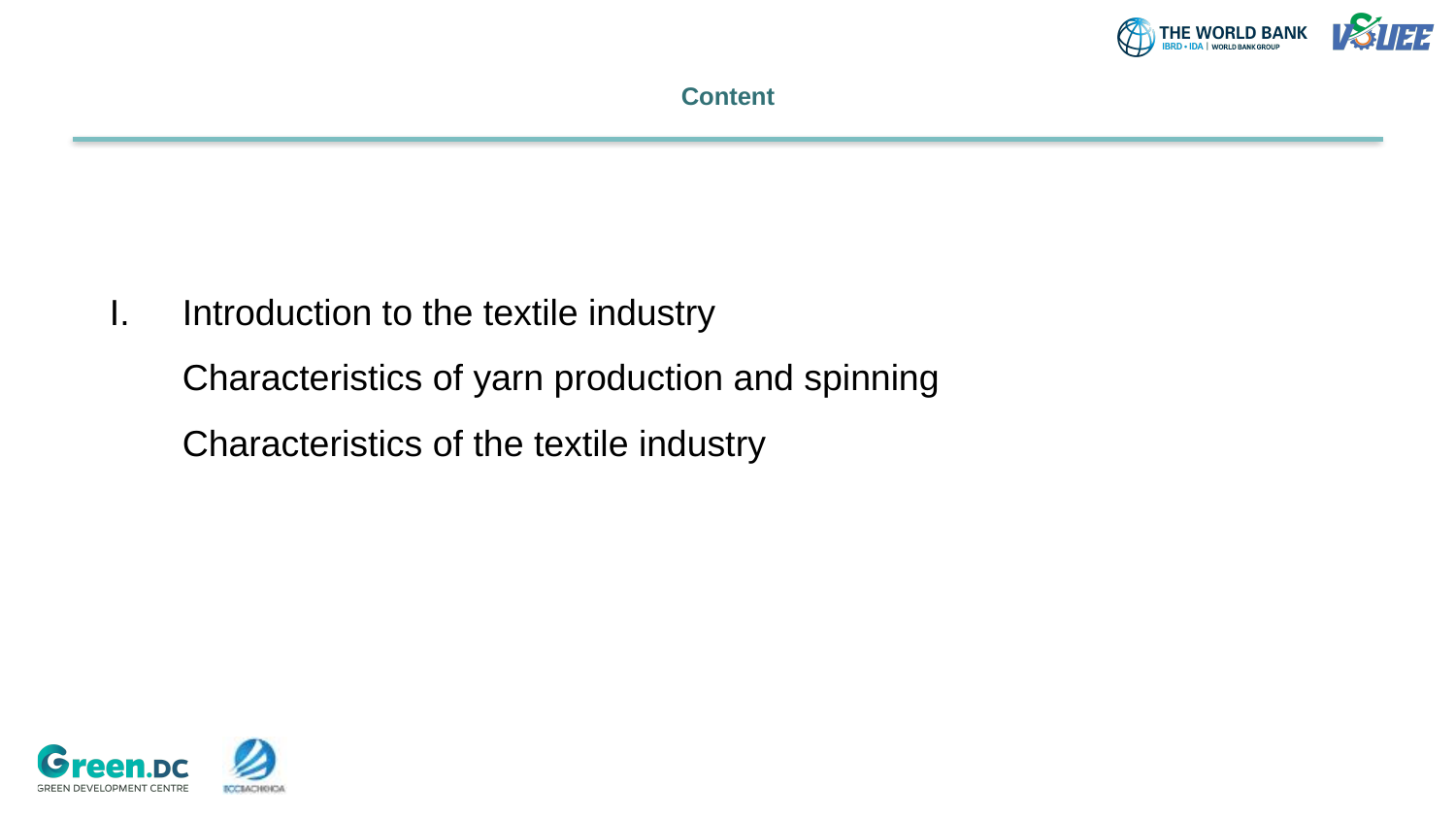

# Content
Introduction to the textile industry
Characteristics of yarn production and spinning
Characteristics of the textile industry